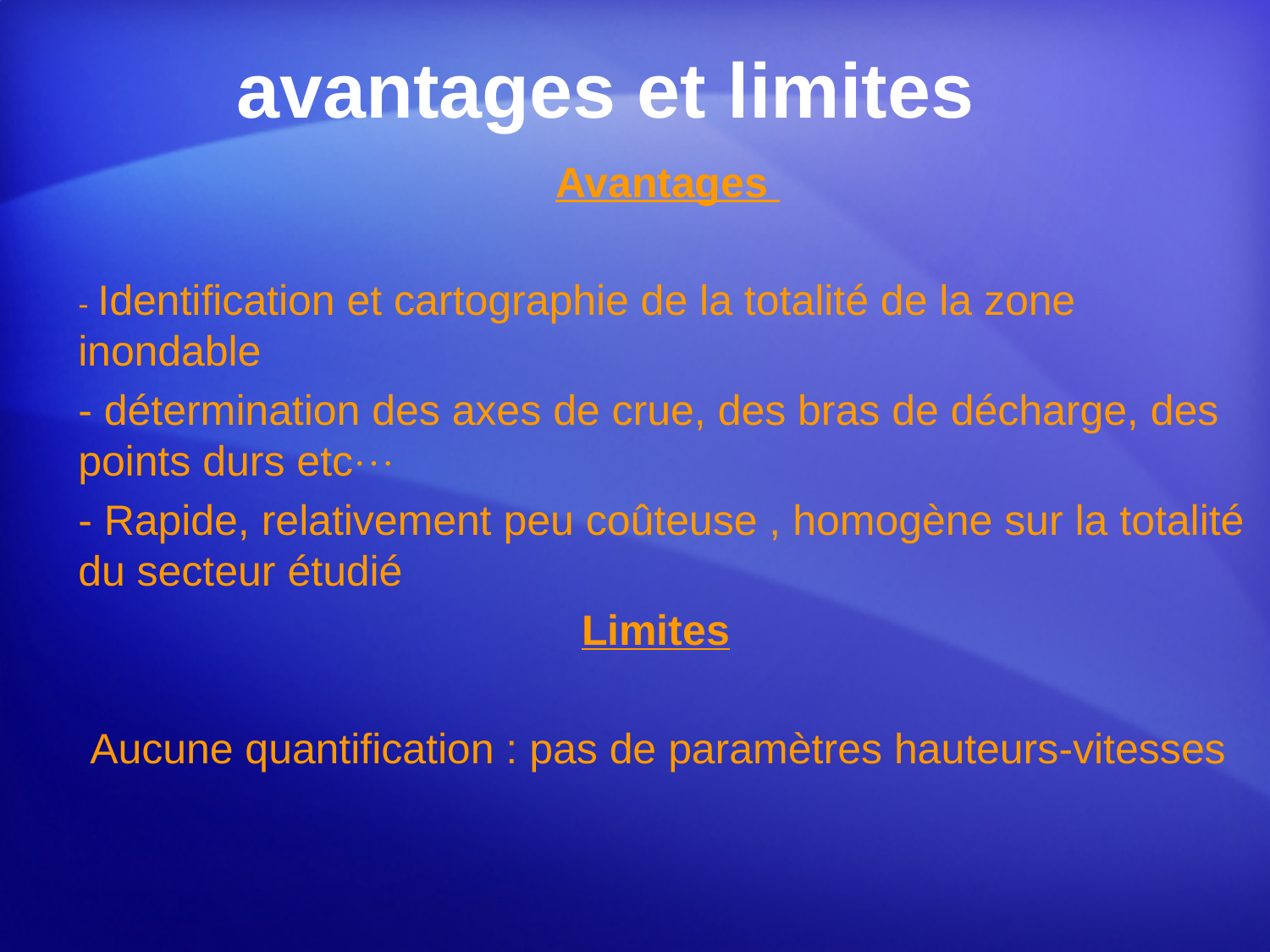

# avantages et limites
Avantages

- Identification et cartographie de la totalité de la zone inondable
- détermination des axes de crue, des bras de décharge, des points durs etc…
- Rapide, relativement peu coûteuse , homogène sur la totalité du secteur étudié
Limites

 Aucune quantification : pas de paramètres hauteurs-vitesses